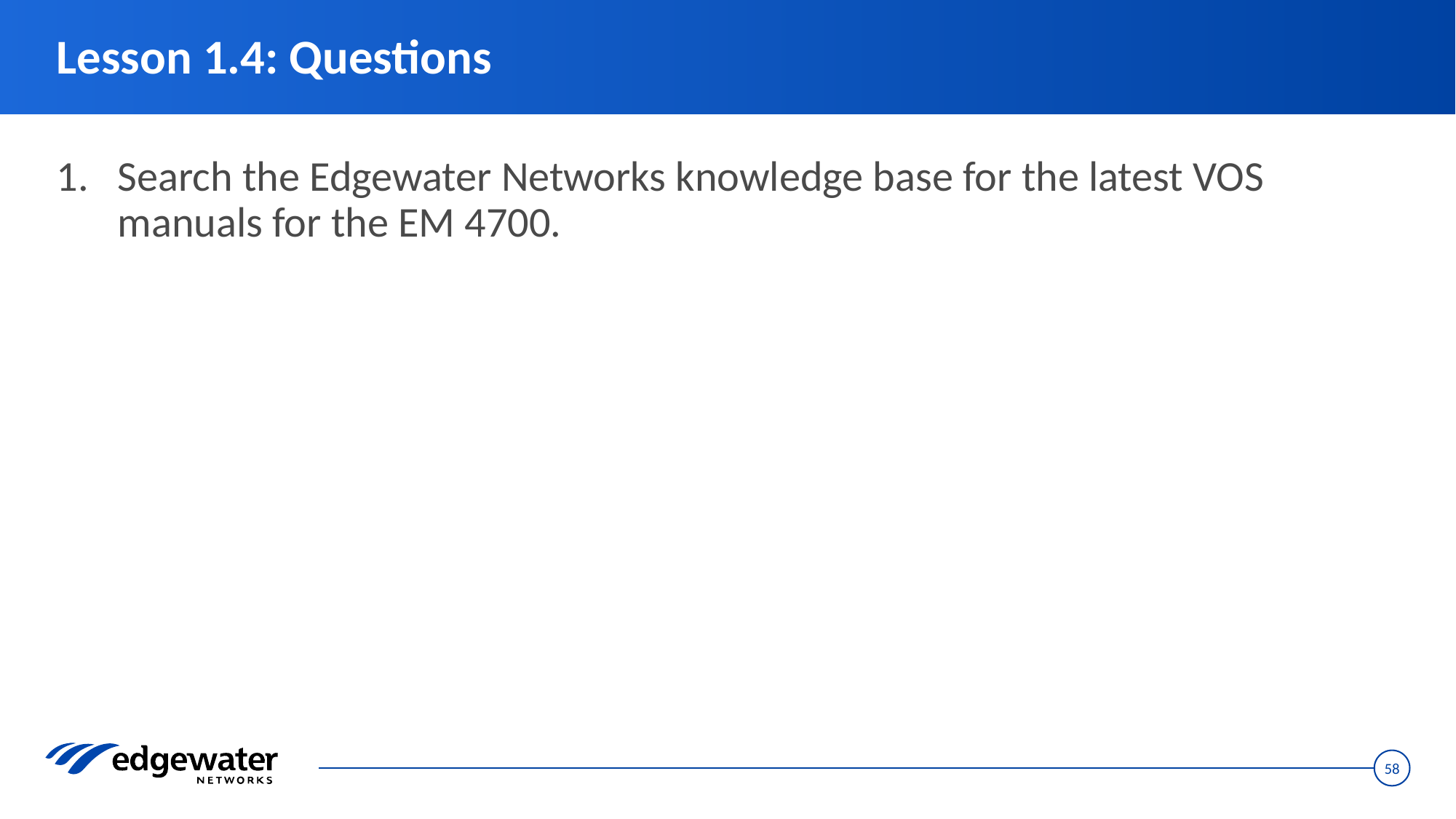

# Lesson 1.4: Questions
Search the Edgewater Networks knowledge base for the latest VOS manuals for the EM 4700.